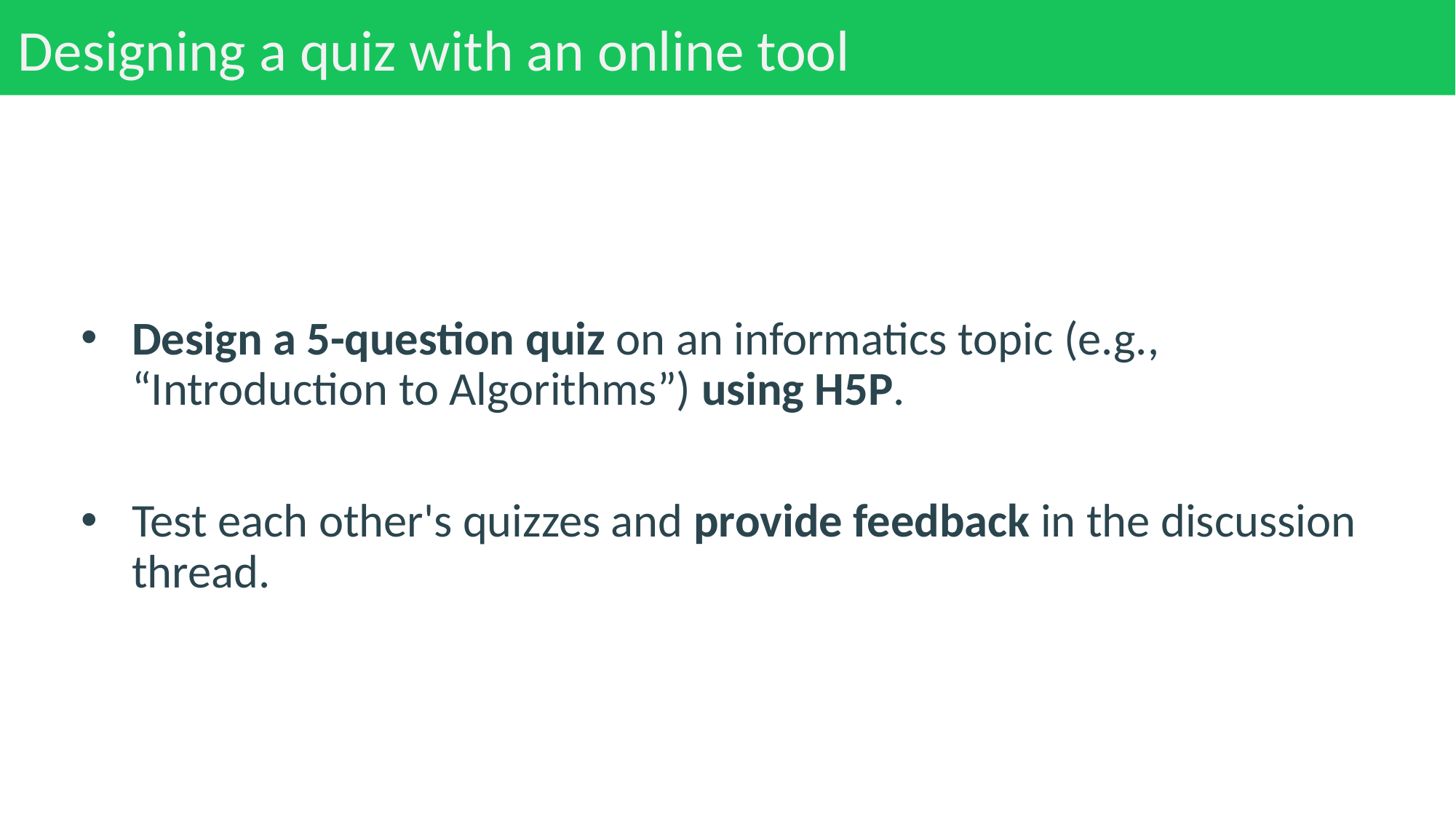

# Designing a quiz with an online tool

Design a 5-question quiz on an informatics topic (e.g., “Introduction to Algorithms”) using H5P.

Test each other's quizzes and provide feedback in the discussion thread.